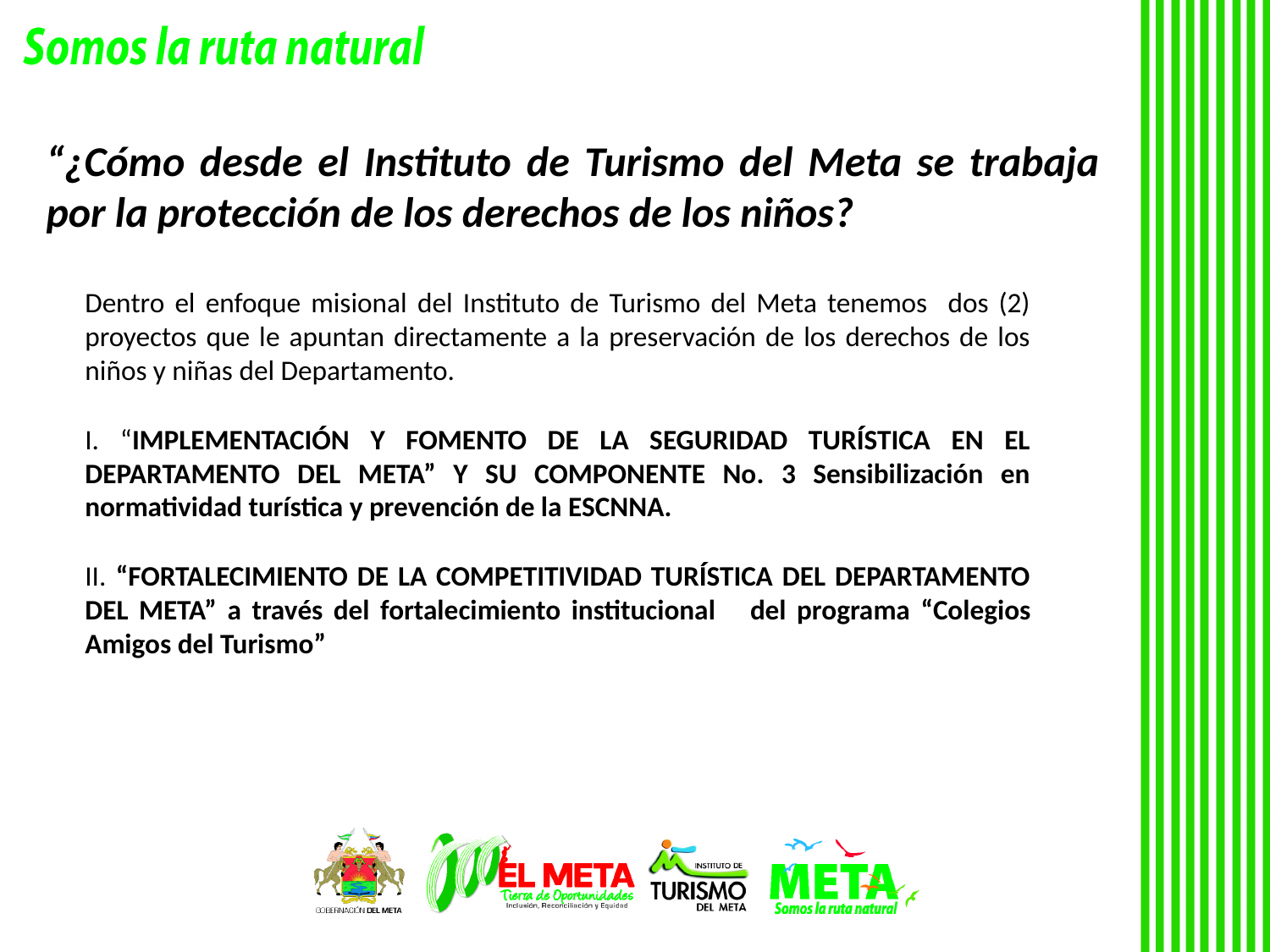

# “¿Cómo desde el Instituto de Turismo del Meta se trabaja por la protección de los derechos de los niños?
Dentro el enfoque misional del Instituto de Turismo del Meta tenemos  dos (2) proyectos que le apuntan directamente a la preservación de los derechos de los niños y niñas del Departamento.

I. “IMPLEMENTACIÓN Y FOMENTO DE LA SEGURIDAD TURÍSTICA EN EL DEPARTAMENTO DEL META” Y SU COMPONENTE No. 3 Sensibilización en normatividad turística y prevención de la ESCNNA.

II. “FORTALECIMIENTO DE LA COMPETITIVIDAD TURÍSTICA DEL DEPARTAMENTO DEL META” a través del fortalecimiento institucional 	del programa “Colegios Amigos del Turismo”